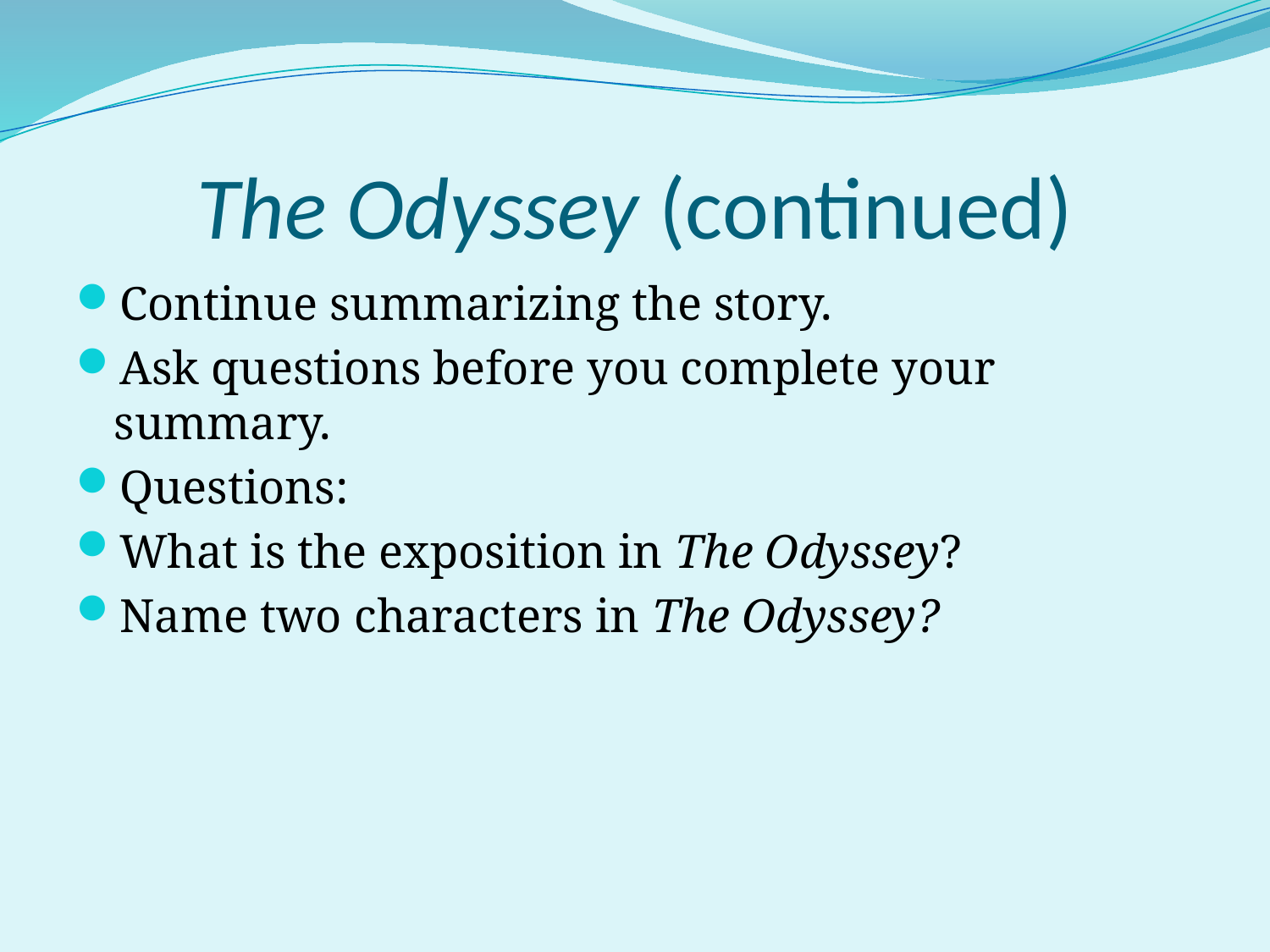

# The Odyssey (continued)
Continue summarizing the story.
Ask questions before you complete your summary.
Questions:
What is the exposition in The Odyssey?
Name two characters in The Odyssey?